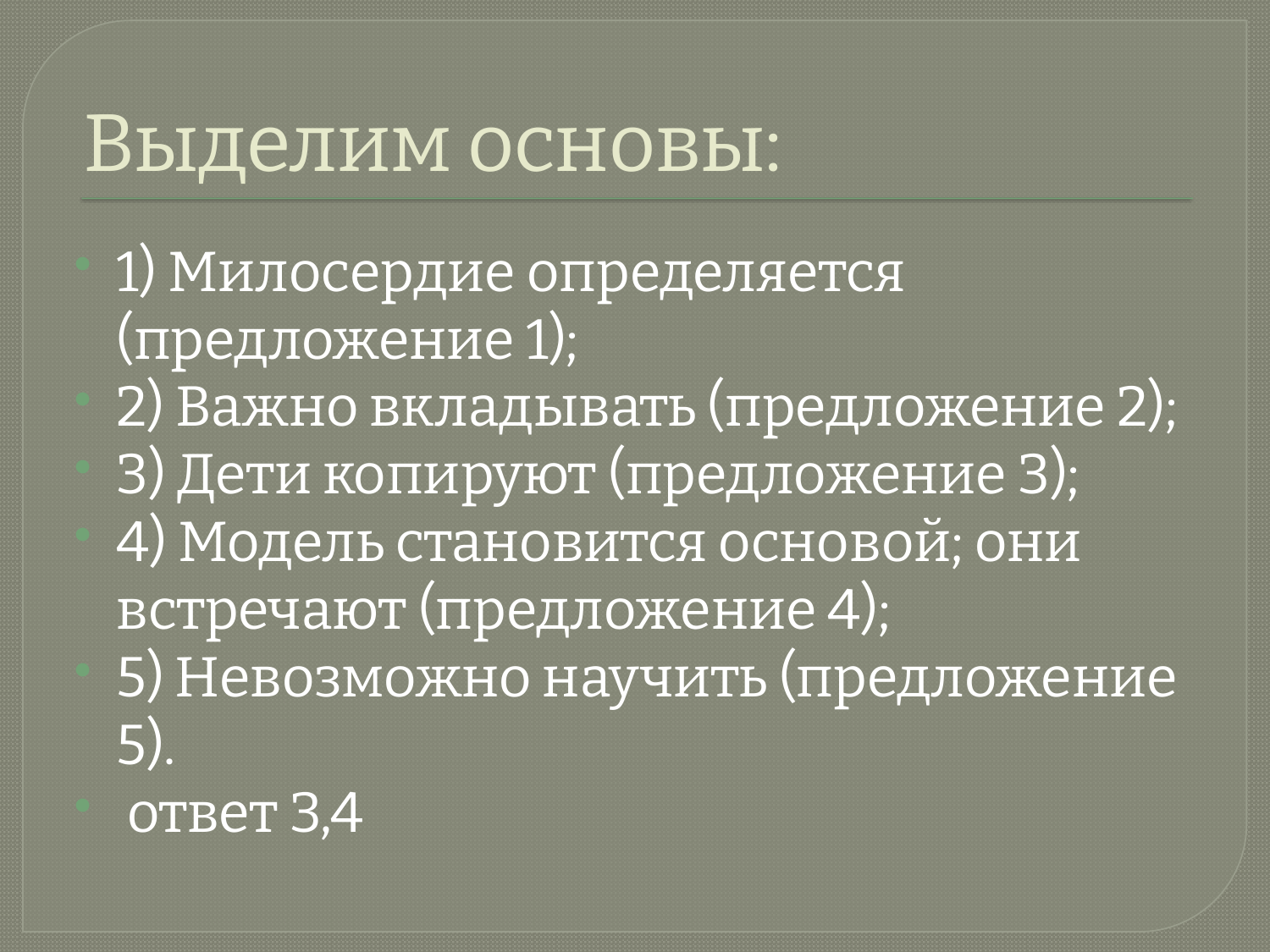

# Выделим основы:
1) Милосердие определяется (предложение 1);
2) Важно вкладывать (предложение 2);
3) Дети копируют (предложение 3);
4) Модель становится основой; они встречают (предложение 4);
5) Невозможно научить (предложение 5).
 ответ 3,4